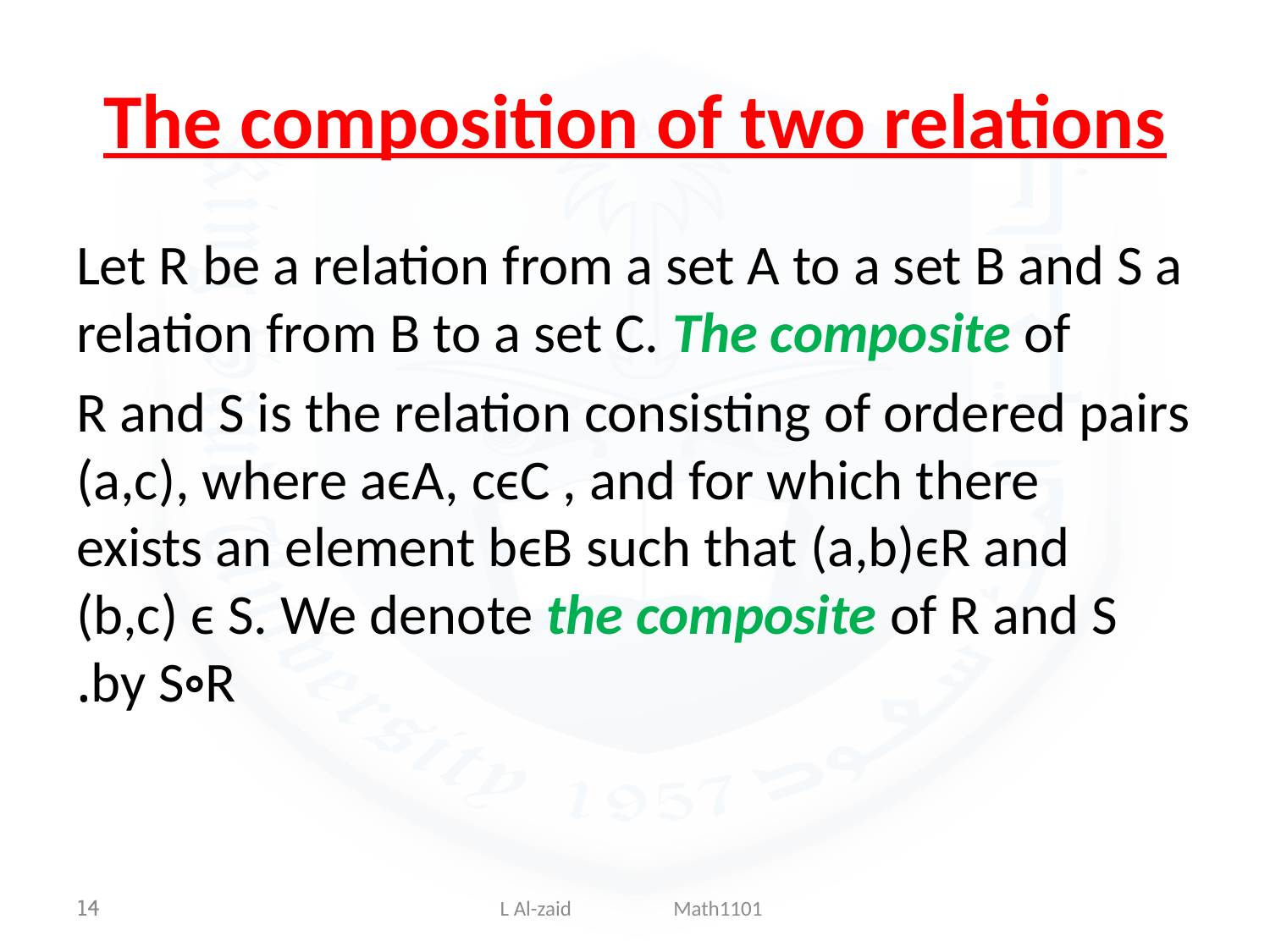

# The composition of two relations
Let R be a relation from a set A to a set B and S a relation from B to a set C. The composite of
R and S is the relation consisting of ordered pairs (a,c), where aϵA, cϵC , and for which there exists an element bϵB such that (a,b)ϵR and (b,c) ϵ S. We denote the composite of R and S by S◦R.
14
 L Al-zaid                     Math1101